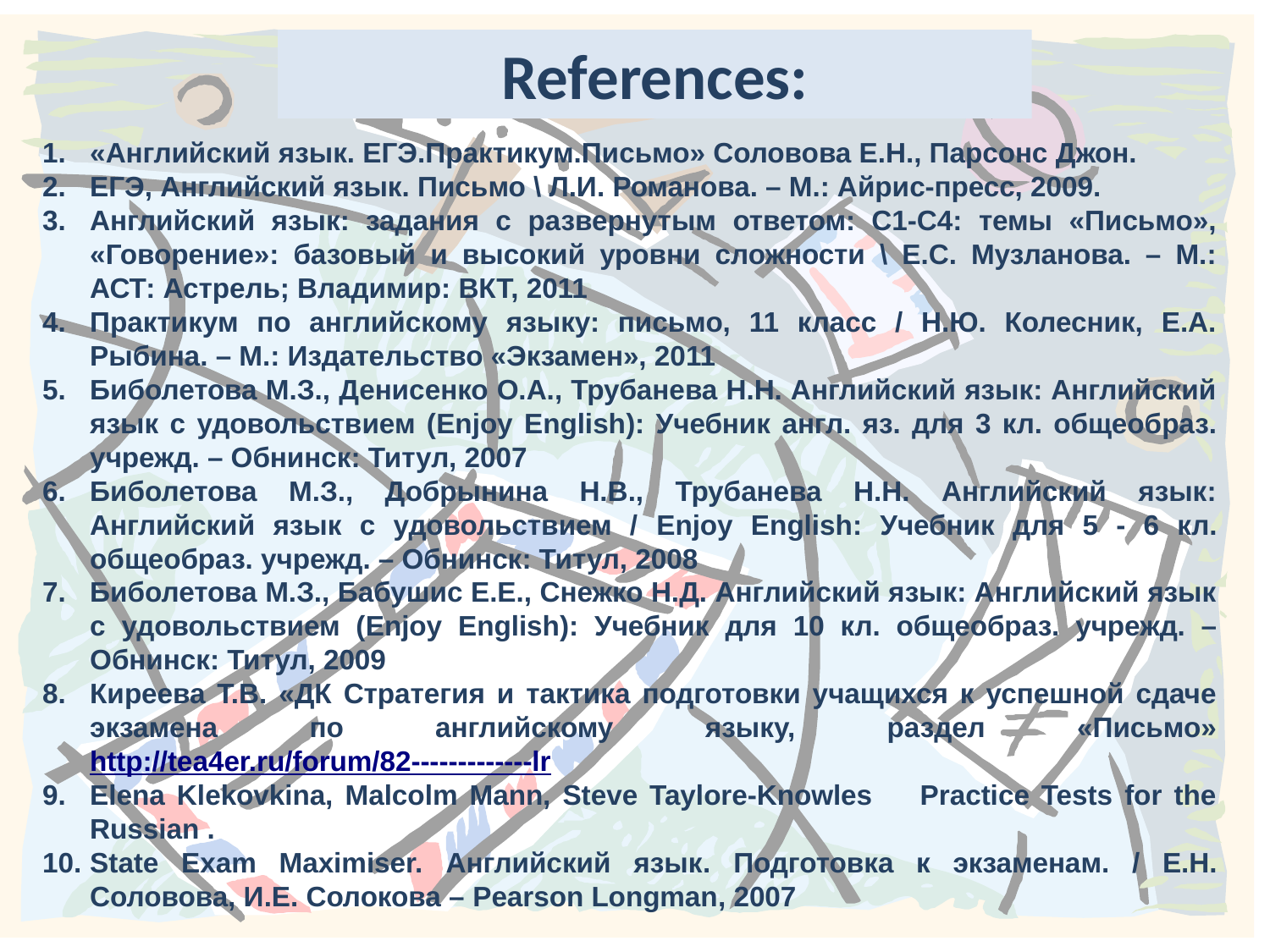

References:
«Английский язык. ЕГЭ.Практикум.Письмо» Соловова Е.Н., Парсонс Джон.
ЕГЭ, Английский язык. Письмо \ Л.И. Романова. – М.: Айрис-пресс, 2009.
Английский язык: задания с развернутым ответом: С1-С4: темы «Письмо», «Говорение»: базовый и высокий уровни сложности \ Е.С. Музланова. – М.: АСТ: Астрель; Владимир: ВКТ, 2011
Практикум по английскому языку: письмо, 11 класс / Н.Ю. Колесник, Е.А. Рыбина. – М.: Издательство «Экзамен», 2011
Биболетова М.З., Денисенко О.А., Трубанева Н.Н. Английский язык: Английский язык с удовольствием (Enjoy English): Учебник англ. яз. для 3 кл. общеобраз. учрежд. – Обнинск: Титул, 2007
Биболетова М.З., Добрынина Н.В., Трубанева Н.Н. Английский язык: Английский язык с удовольствием / Enjoy English: Учебник для 5 - 6 кл. общеобраз. учрежд. – Обнинск: Титул, 2008
Биболетова М.З., Бабушис Е.Е., Снежко Н.Д. Английский язык: Английский язык с удовольствием (Enjoy English): Учебник для 10 кл. общеобраз. учрежд. – Обнинск: Титул, 2009
Киреева Т.В. «ДК Стратегия и тактика подготовки учащихся к успешной сдаче экзамена по английскому языку, раздел «Письмо» http://tea4er.ru/forum/82-------------lr
Elena Klekovkina, Malcolm Mann, Steve Taylore-Knowles    Practice Tests for the Russian .
State Exam Maximiser. Английский язык. Подготовка к экзаменам. / Е.Н. Соловова, И.Е. Солокова – Pearson Longman, 2007